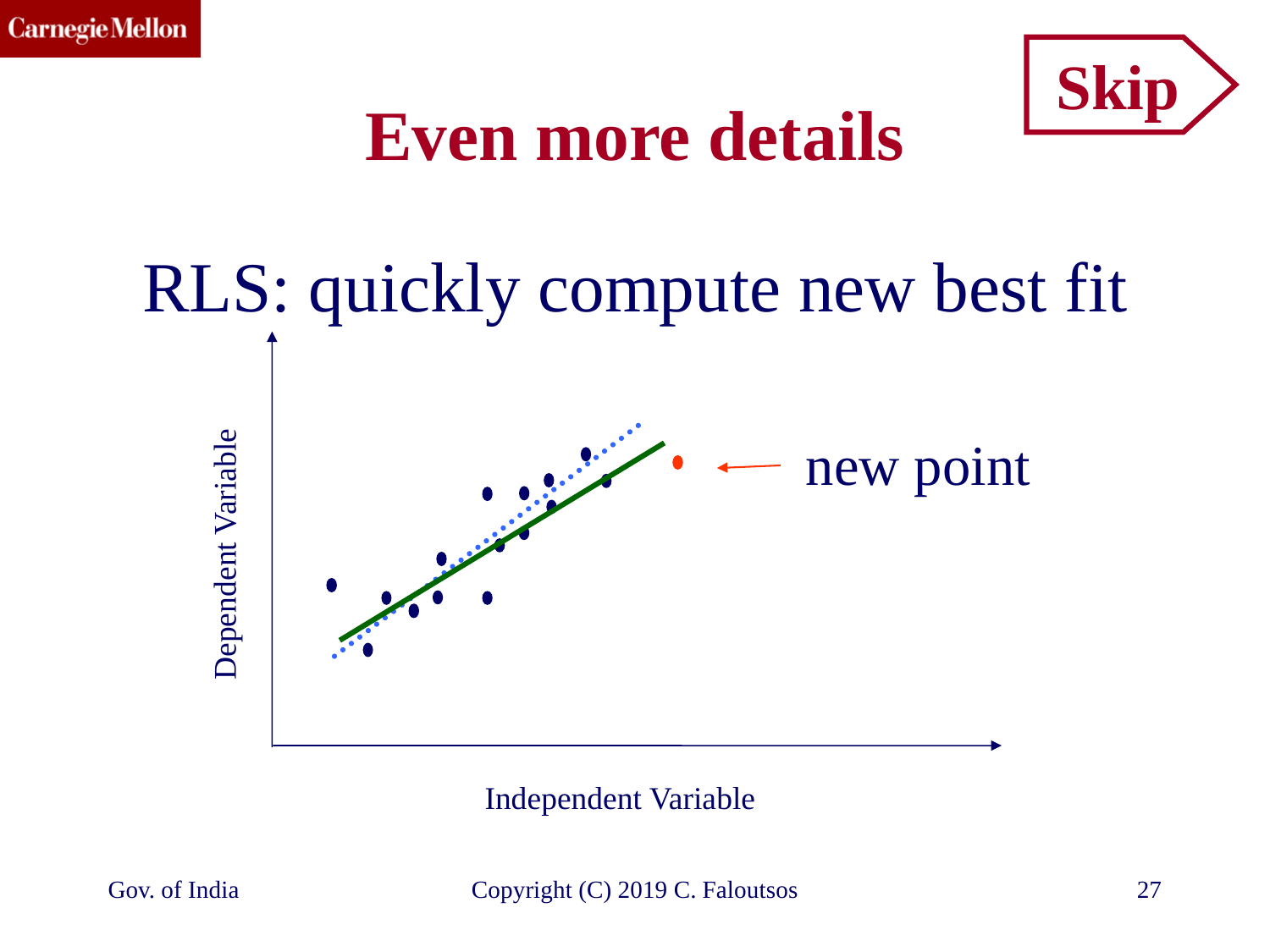

Skip
# Even more details
RLS: quickly compute new best fit

new point

Dependent Variable

Independent Variable
Gov. of India
Copyright (C) 2019 C. Faloutsos
27